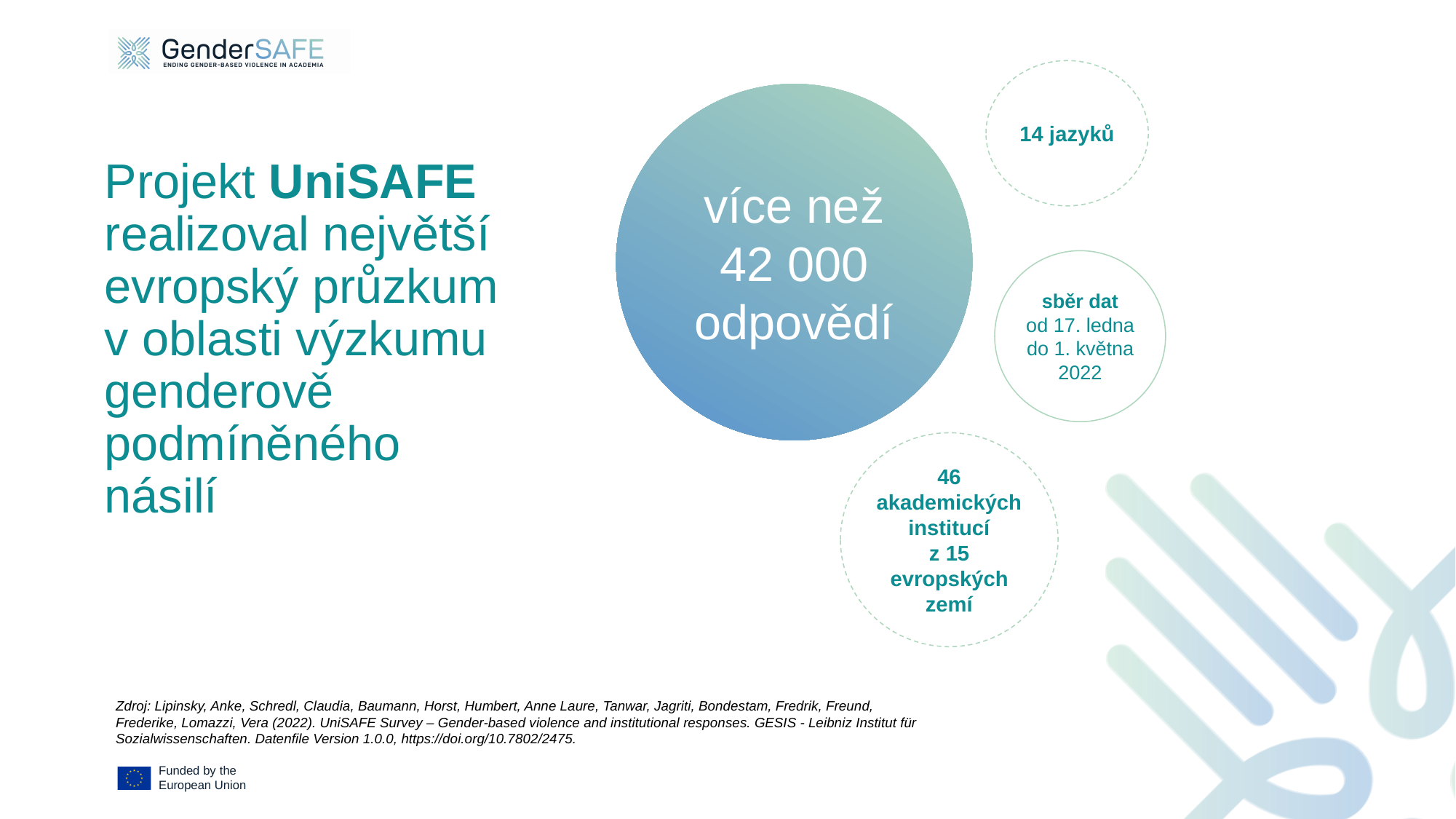

14 jazyků
více než
42 000 odpovědí
# Projekt UniSAFE realizoval největší evropský průzkum v oblasti výzkumu genderově podmíněného násilí
sběr dat
od 17. ledna do 1. května 2022
46 akademických institucí
z 15 evropských zemí
Zdroj: Lipinsky, Anke, Schredl, Claudia, Baumann, Horst, Humbert, Anne Laure, Tanwar, Jagriti, Bondestam, Fredrik, Freund, Frederike, Lomazzi, Vera (2022). UniSAFE Survey – Gender-based violence and institutional responses. GESIS - Leibniz Institut für Sozialwissenschaften. Datenfile Version 1.0.0, https://doi.org/10.7802/2475.